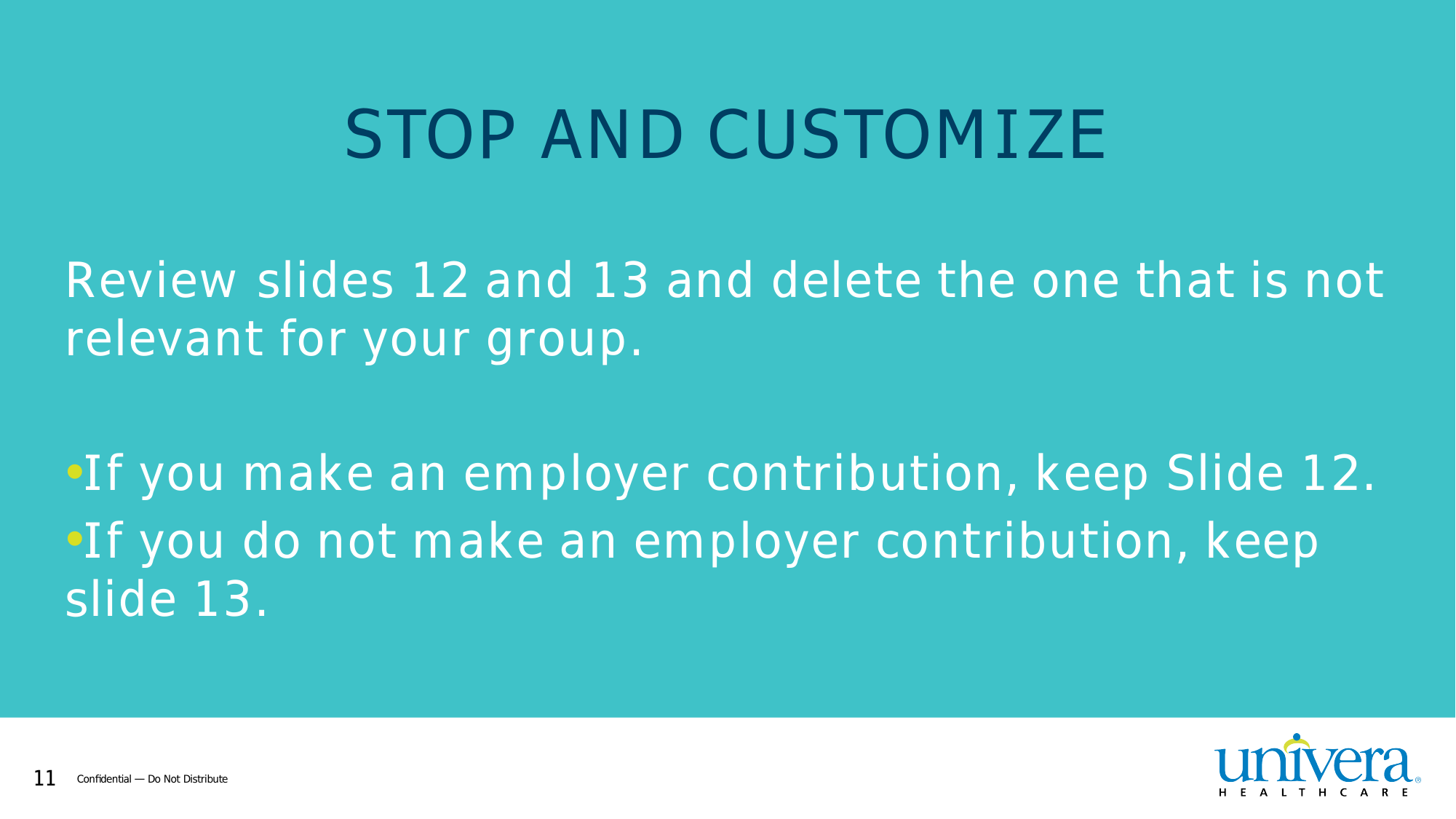

STOP AND CUSTOMIZE

Review slides 12 and 13 and delete the one that is not relevant for your group.

If you make an employer contribution, keep Slide 12.
If you do not make an employer contribution, keep slide 13.
# ATTENTION:
11